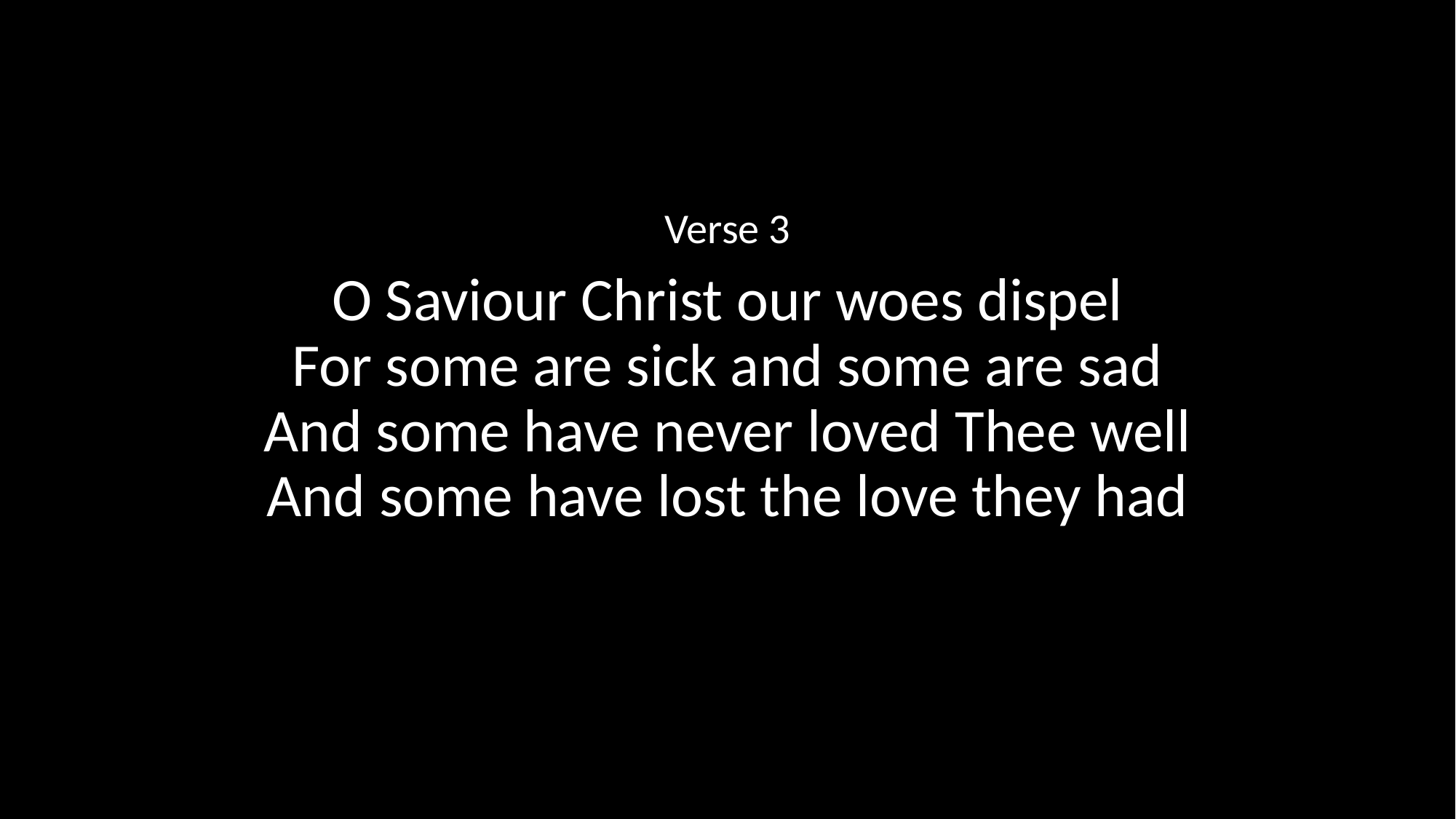

Verse 3
O Saviour Christ our woes dispel
For some are sick and some are sad
And some have never loved Thee well
And some have lost the love they had